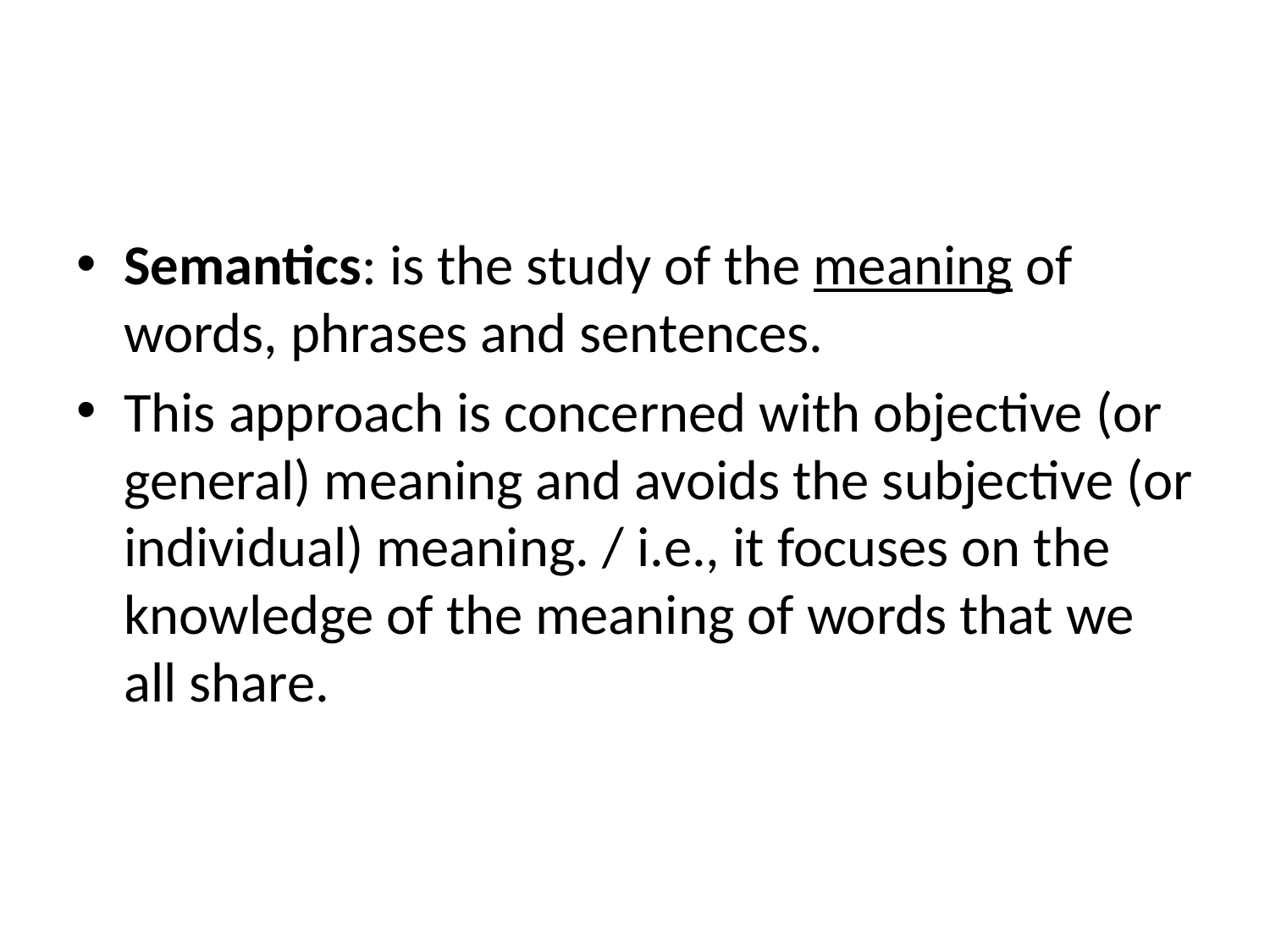

#
Semantics: is the study of the meaning of words, phrases and sentences.
This approach is concerned with objective (or general) meaning and avoids the subjective (or individual) meaning. / i.e., it focuses on the knowledge of the meaning of words that we all share.